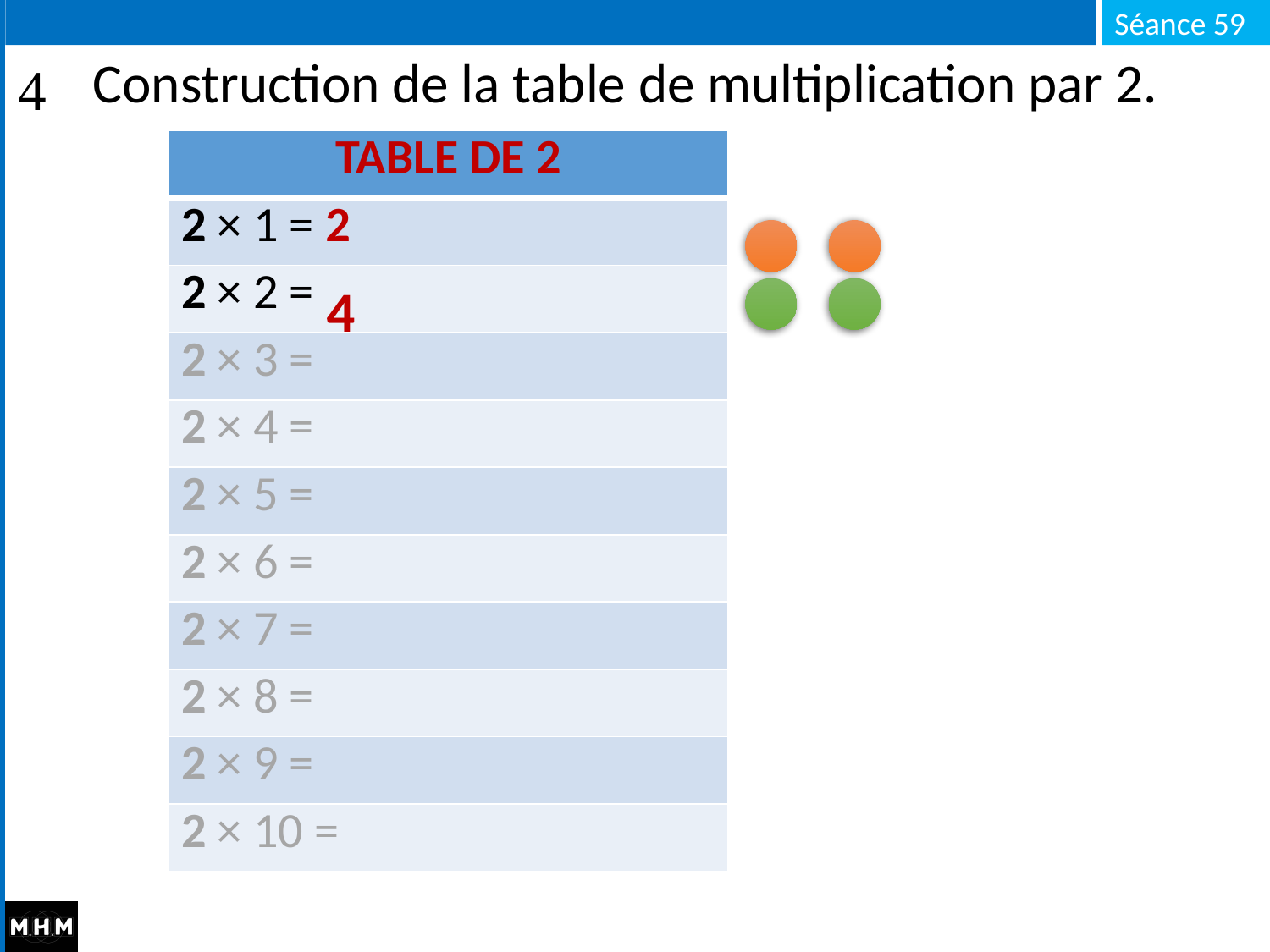

# Construction de la table de multiplication par 2.
| TABLE DE 2 |
| --- |
| 2 × 1 = 2 |
| 2 × 2 = |
| 2 × 3 = |
| 2 × 4 = |
| 2 × 5 = |
| 2 × 6 = |
| 2 × 7 = |
| 2 × 8 = |
| 2 × 9 = |
| 2 × 10 = |

4